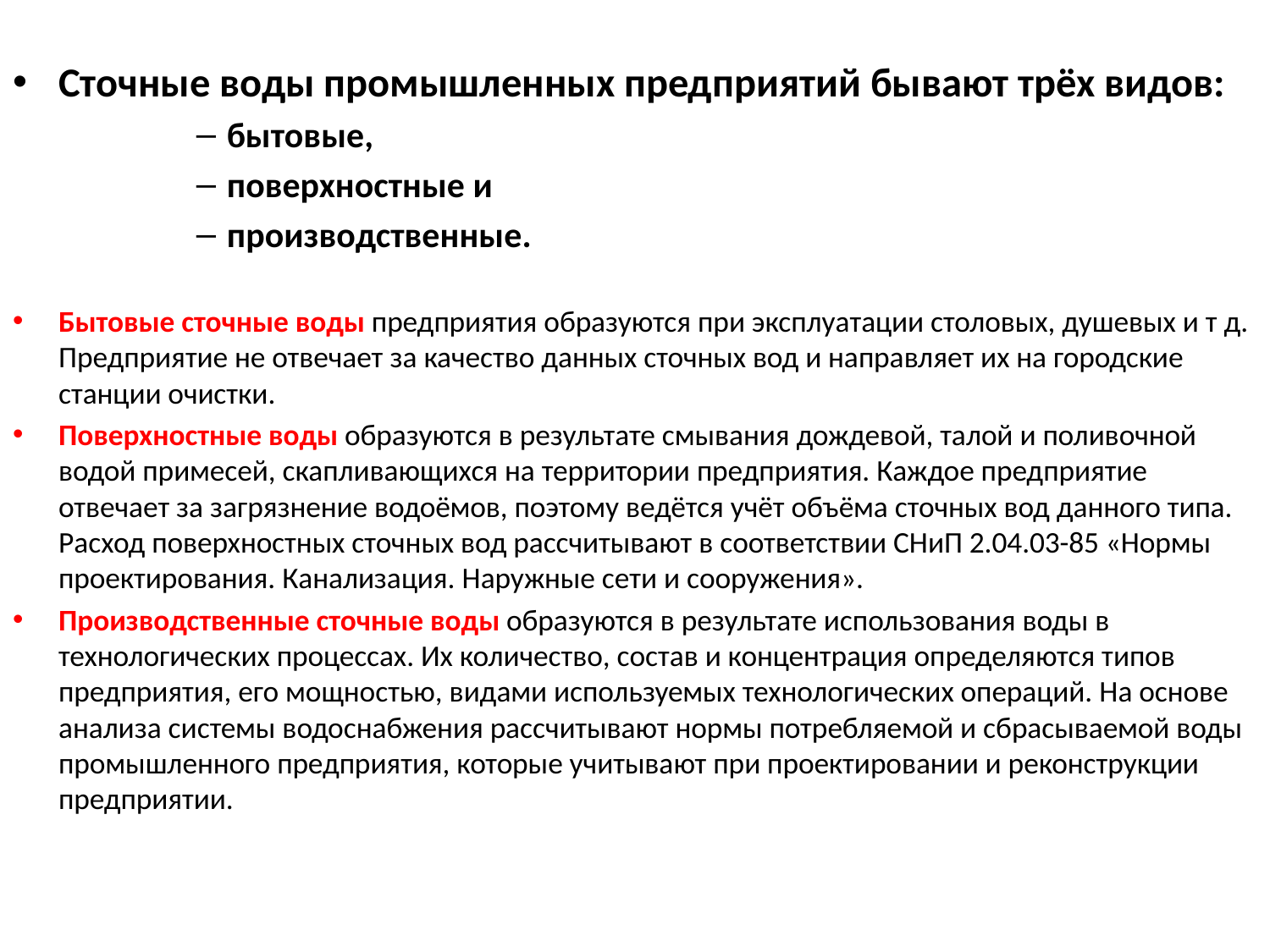

Сточные воды промышленных предприятий бывают трёх видов:
бытовые,
поверхностные и
производственные.

Бытовые сточные воды предприятия образуются при эксплуатации столовых, душевых и т д. Предприятие не отвечает за качество данных сточных вод и направляет их на городские станции очистки.
Поверхностные воды образуются в результате смывания дождевой, талой и поливочной водой примесей, скапливающихся на территории предприятия. Каждое предприятие отвечает за загрязнение водоёмов, поэтому ведётся учёт объёма сточных вод данного типа. Расход поверхностных сточных вод рассчитывают в соответствии СНиП 2.04.03-85 «Нормы проектирования. Канализация. Наружные сети и сооружения».
Производственные сточные воды образуются в результате использования воды в технологических процессах. Их количество, состав и концентрация определяются типов предприятия, его мощностью, видами используемых технологических операций. На основе анализа системы водоснабжения рассчитывают нормы потребляемой и сбрасываемой воды промышленного предприятия, которые учитывают при проектировании и реконструкции предприятии.